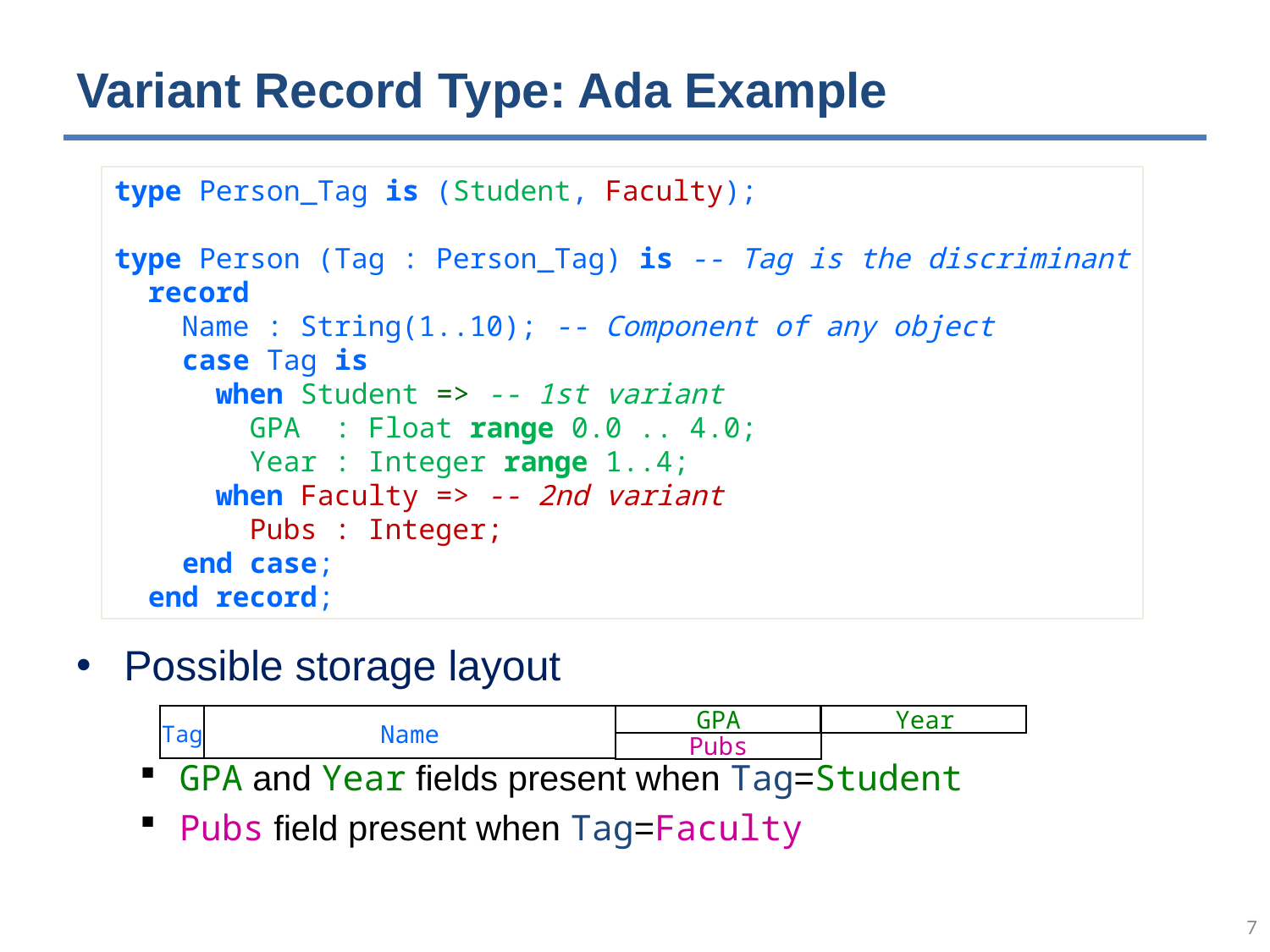

# Variant Record Type: Ada Example

Possible storage layout

GPA and Year fields present when Tag=Student
Pubs field present when Tag=Faculty

type Person_Tag is (Student, Faculty);
type Person (Tag : Person_Tag) is -- Tag is the discriminant
  record
    Name : String(1..10); -- Component of any object
    case Tag is
      when Student => -- 1st variant
        GPA  : Float range 0.0 .. 4.0;
        Year : Integer range 1..4;
      when Faculty => -- 2nd variant
        Pubs : Integer;
    end case;
  end record;
GPA
Year

Name
Tag
Pubs

7